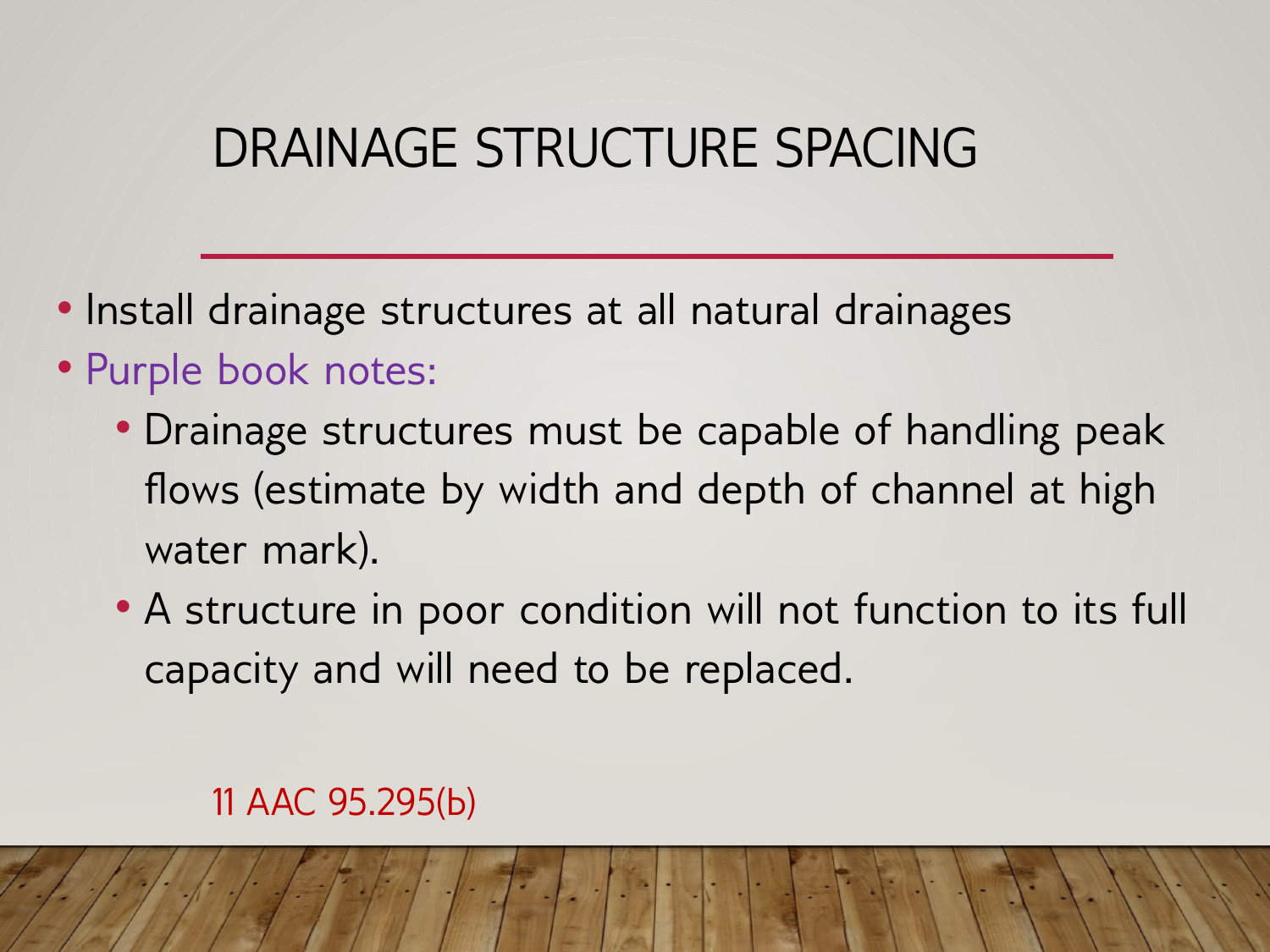

# Drainage structure spacing
Install drainage structures at all natural drainages
Purple book notes:
Drainage structures must be capable of handling peak flows (estimate by width and depth of channel at high water mark).
A structure in poor condition will not function to its full capacity and will need to be replaced.

								    11 AAC 95.295(b)